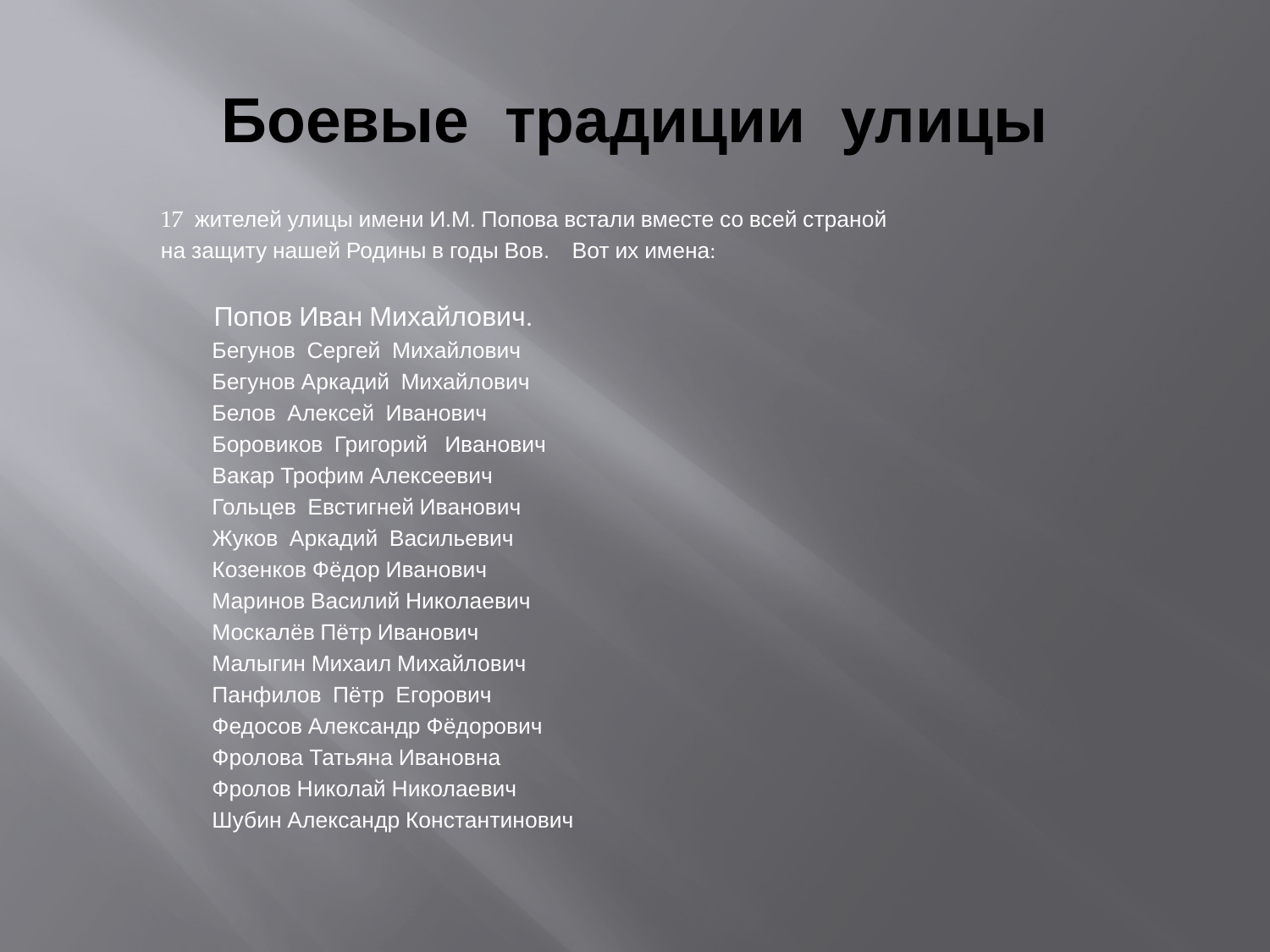

# Боевые  традиции  улицы
            17  жителей улицы имени И.М. Попова встали вместе со всей страной
            на защиту нашей Родины в годы Вов.    Вот их имена:

                  Попов Иван Михайлович.
                     Бегунов  Сергей  Михайлович
                     Бегунов Аркадий  Михайлович
                     Белов  Алексей  Иванович
                     Боровиков  Григорий   Иванович
                     Вакар Трофим Алексеевич
                     Гольцев  Евстигней Иванович
                     Жуков  Аркадий  Васильевич
                     Козенков Фёдор Иванович
                     Маринов Василий Николаевич
                     Москалёв Пётр Иванович
                     Малыгин Михаил Михайлович
                     Панфилов  Пётр  Егорович
                     Федосов Александр Фёдорович
                     Фролова Татьяна Ивановна
                     Фролов Николай Николаевич
                     Шубин Александр Константинович